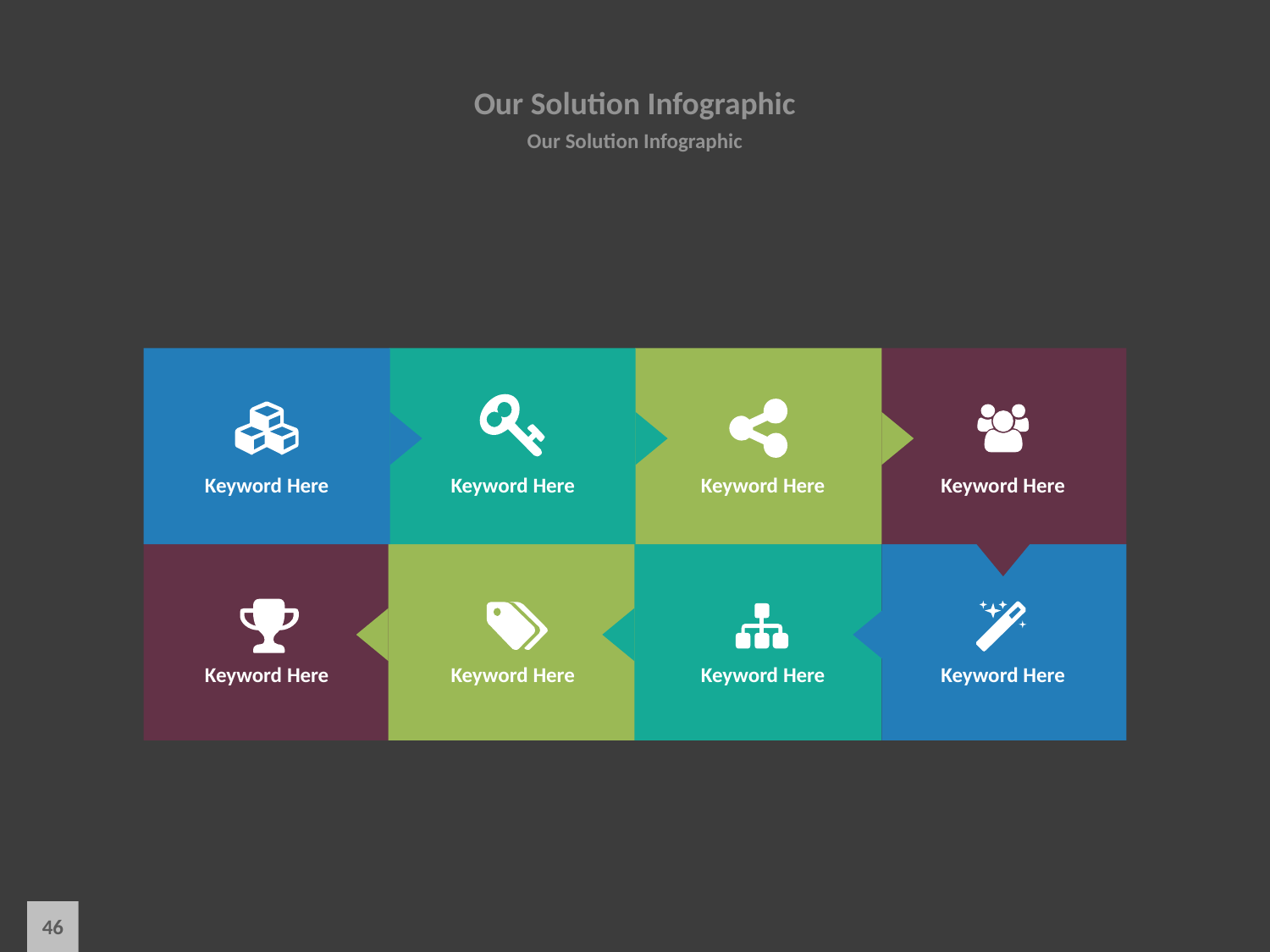

# Our Solution Infographic
Our Solution Infographic

Keyword Here
Keyword Here
Keyword Here
Keyword Here

Keyword Here
Keyword Here
Keyword Here
Keyword Here